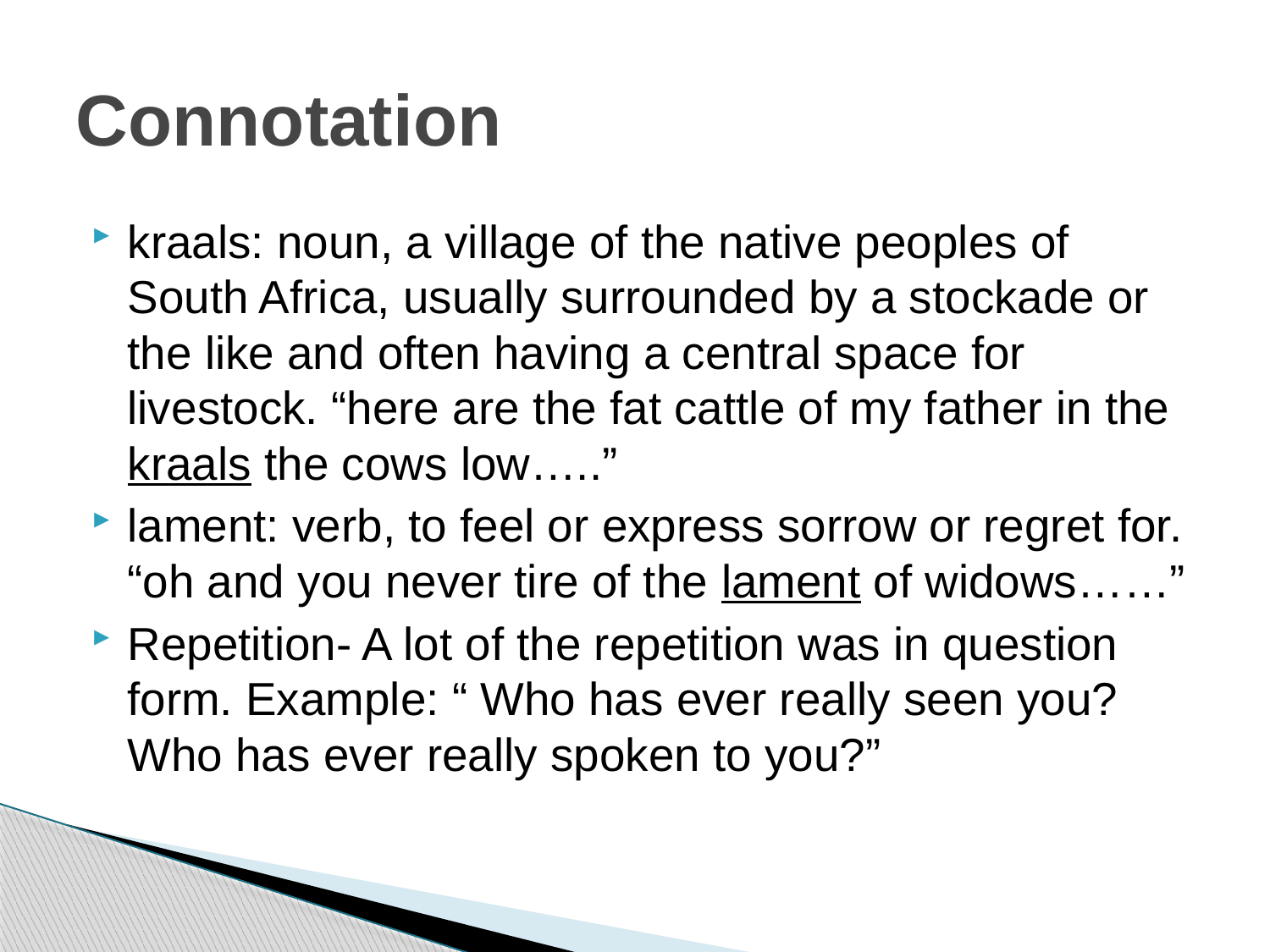

# Connotation
kraals: noun, a village of the native peoples of South Africa, usually surrounded by a stockade or the like and often having a central space for livestock. “here are the fat cattle of my father in the kraals the cows low…..”
lament: verb, to feel or express sorrow or regret for. “oh and you never tire of the lament of widows……”
Repetition- A lot of the repetition was in question form. Example: “ Who has ever really seen you? Who has ever really spoken to you?”